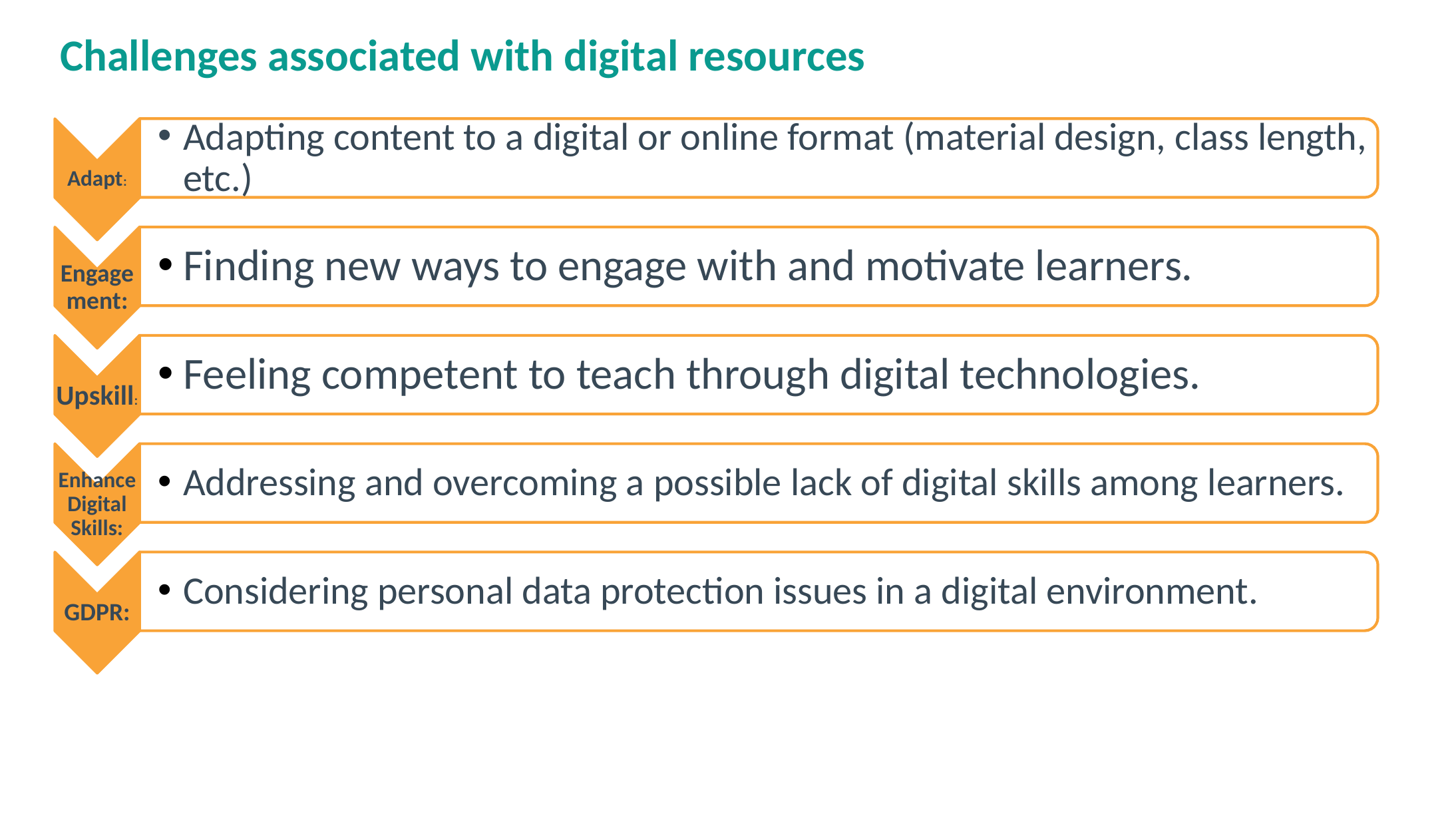

# Challenges associated with digital resources

Adapting content to a digital or online format (material design, class length, etc.)

Adapt:
Finding new ways to engage with and motivate learners.

Engagement:
Feeling competent to teach through digital technologies.

Upskill:
Addressing and overcoming a possible lack of digital skills among learners.

Enhance Digital Skills:
Considering personal data protection issues in a digital environment.

GDPR: